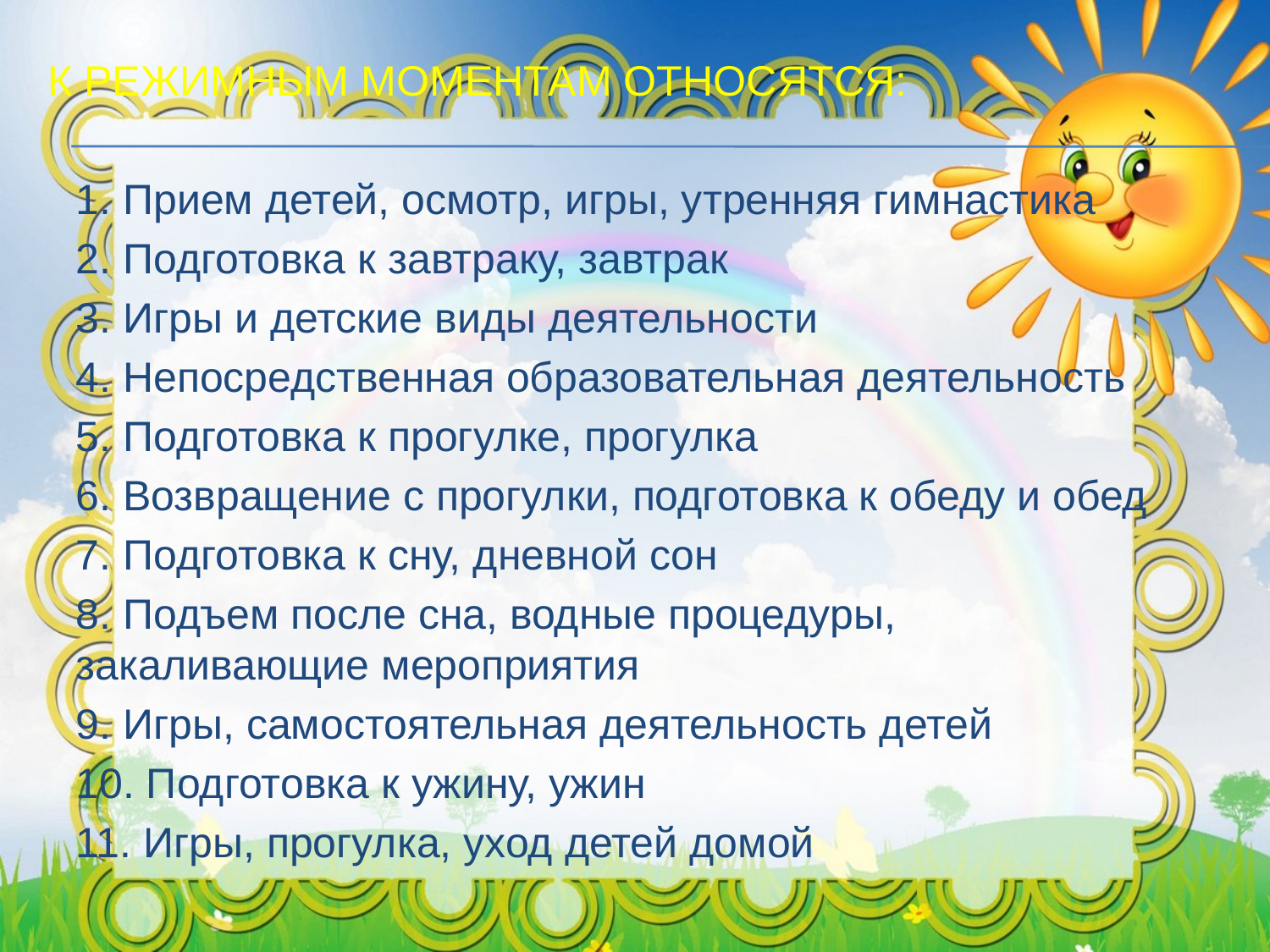

# К режимным моментам относятся:
1. Прием детей, осмотр, игры, утренняя гимнастика
2. Подготовка к завтраку, завтрак
3. Игры и детские виды деятельности
4. Непосредственная образовательная деятельность
5. Подготовка к прогулке, прогулка
6. Возвращение с прогулки, подготовка к обеду и обед
7. Подготовка к сну, дневной сон
8. Подъем после сна, водные процедуры, закаливающие мероприятия
9. Игры, самостоятельная деятельность детей
10. Подготовка к ужину, ужин
11. Игры, прогулка, уход детей домой